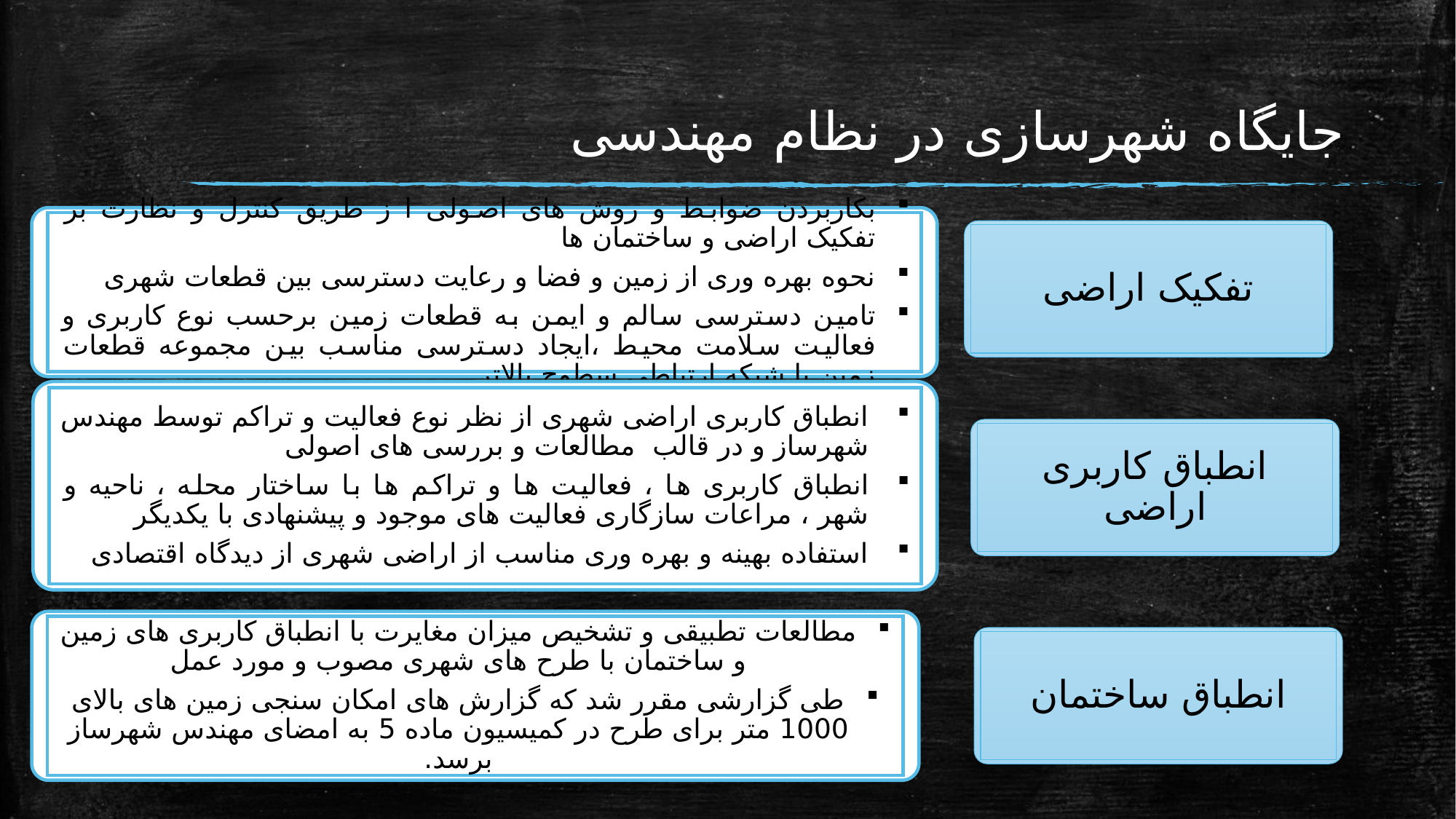

# جایگاه شهرسازی در نظام مهندسی

بکاربردن ضوابط و روش های اصولی ا ز طریق کنترل و نظارت بر تفکیک اراضی و ساختمان ها
نحوه بهره وری از زمین و فضا و رعایت دسترسی بین قطعات شهری
تامین دسترسی سالم و ایمن به قطعات زمین برحسب نوع کاربری و فعالیت سلامت محیط ،ایجاد دسترسی مناسب بین مجموعه قطعات زمین با شبکه ارتباطی سطوح بالاتر

تفکیک اراضی

انطباق کاربری اراضی شهری از نظر نوع فعالیت و تراکم توسط مهندس شهرساز و در قالب  مطالعات و بررسی های اصولی
انطباق کاربری ها ، فعالیت ها و تراکم ها با ساختار محله ، ناحیه و شهر ، مراعات سازگاری فعالیت های موجود و پیشنهادی با یکدیگر
استفاده بهینه و بهره وری مناسب از اراضی شهری از دیدگاه اقتصادی

انطباق کاربری اراضی

مطالعات تطبیقی و تشخیص میزان مغایرت با انطباق کاربری های زمین و ساختمان با طرح های شهری مصوب و مورد عمل
طی گزارشی مقرر شد که گزارش های امکان سنجی زمین های بالای 1000 متر برای طرح در کمیسیون ماده 5 به امضای مهندس شهرساز برسد.

انطباق ساختمان